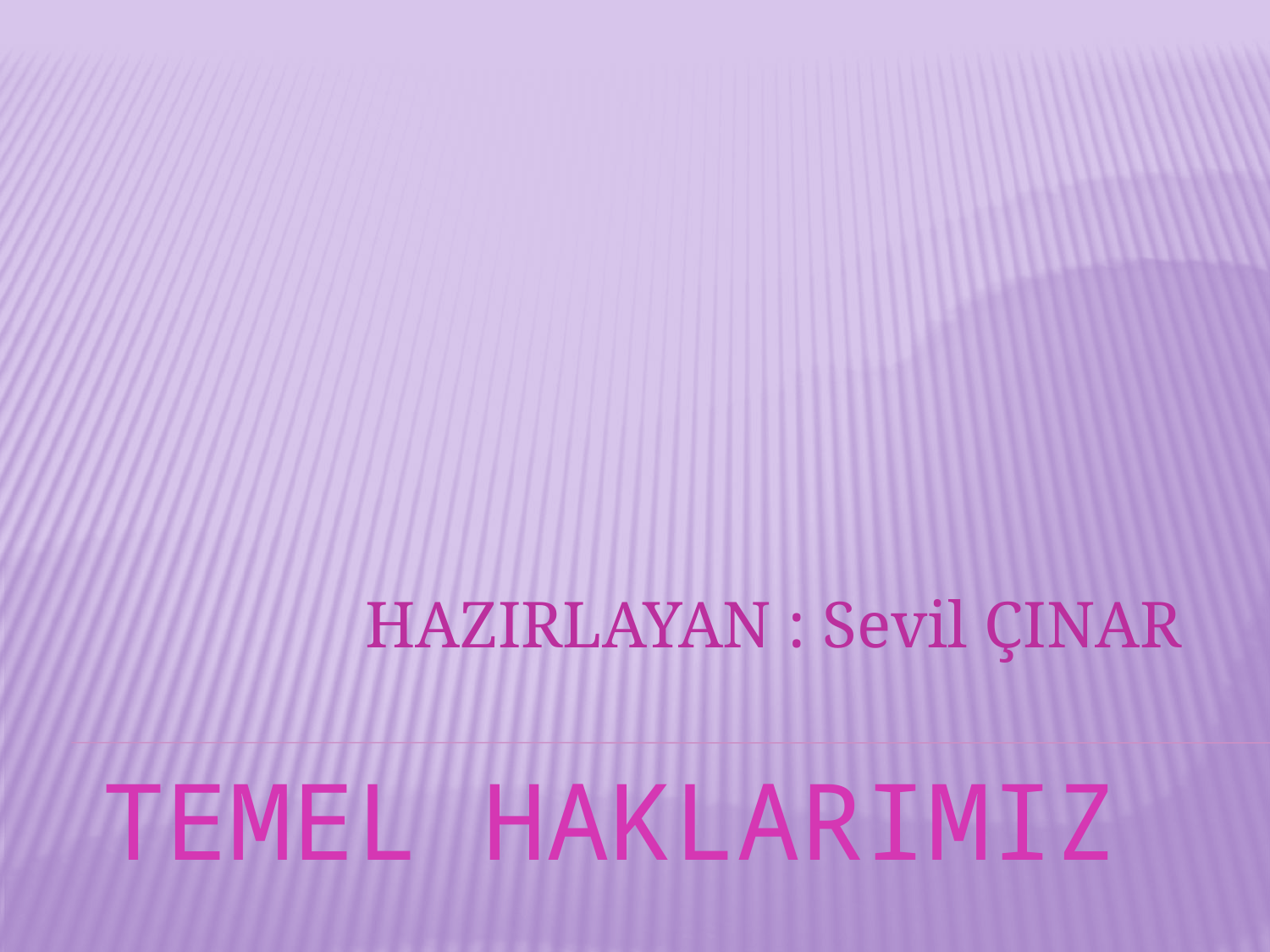

HAZIRLAYAN : Sevil ÇINAR
# TEMEL HAKLARIMIZ